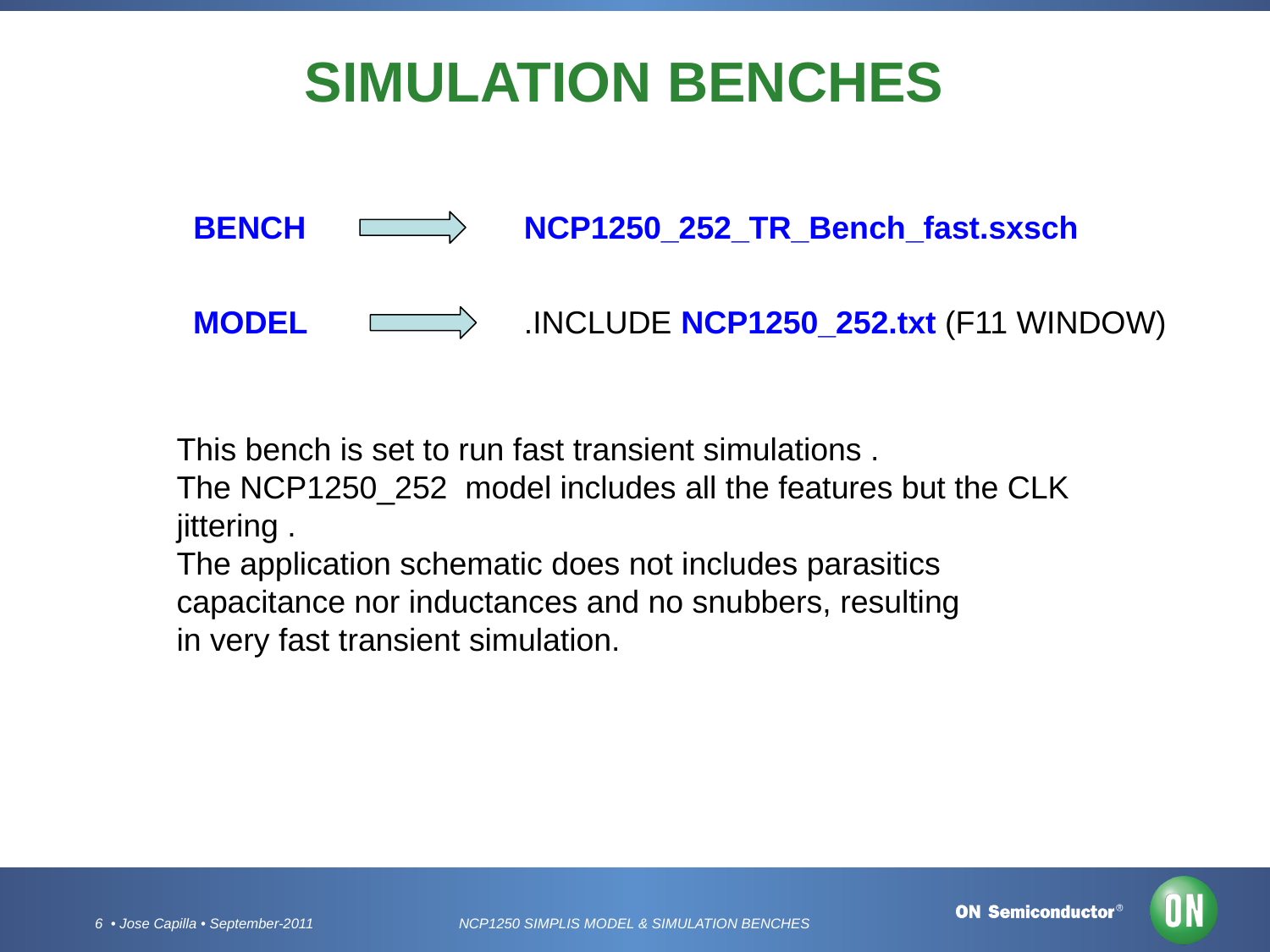

# SIMULATION BENCHES
BENCH
NCP1250_252_TR_Bench_fast.sxsch

MODEL
.INCLUDE NCP1250_252.txt (F11 WINDOW)

This bench is set to run fast transient simulations .
The NCP1250_252  model includes all the features but the CLK
jittering .
The application schematic does not includes parasitics
capacitance nor inductances and no snubbers, resulting
in very fast transient simulation.